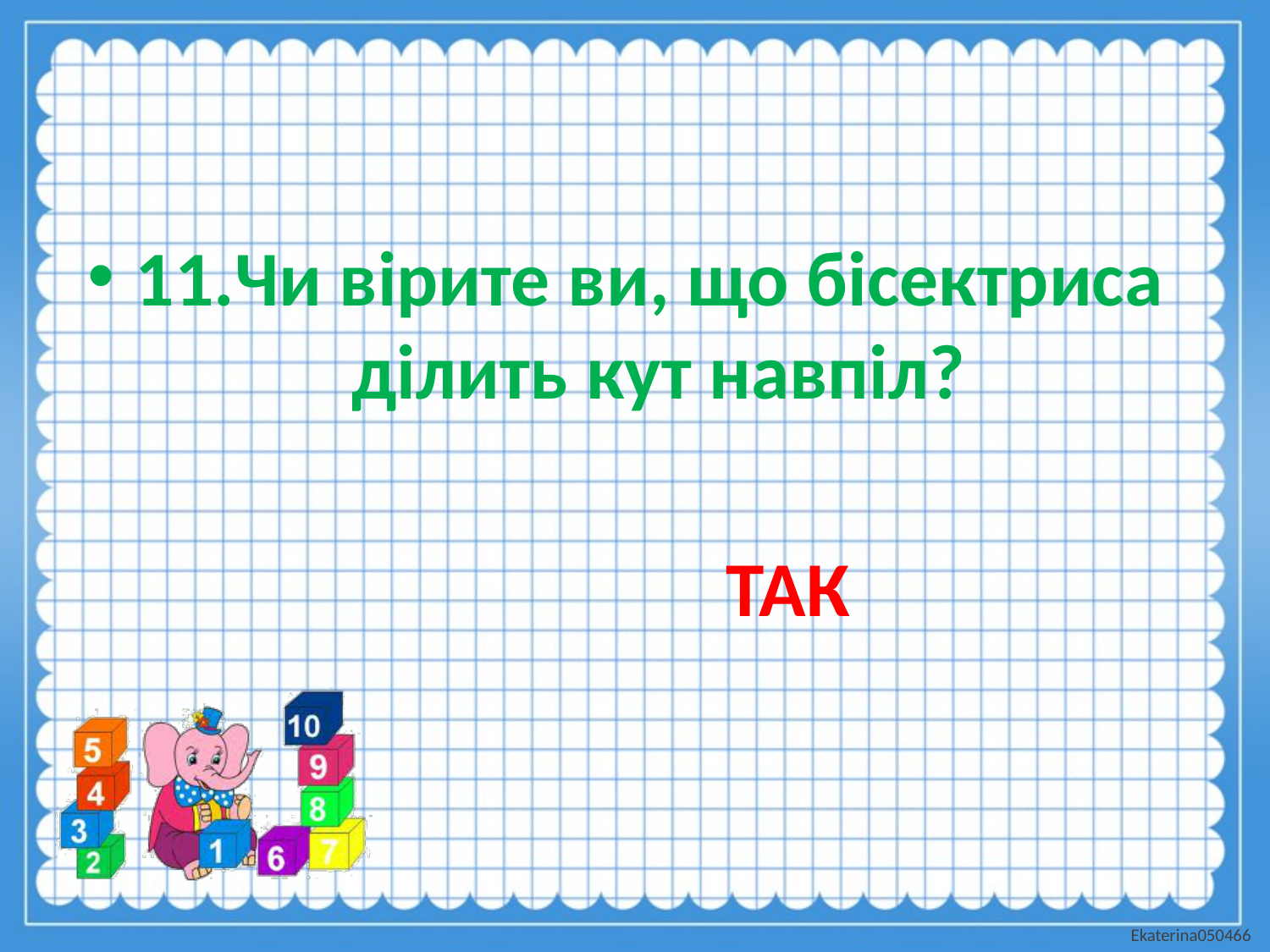

11.Чи вірите ви, що бісектриса  ділить кут навпіл?

                                     ТАК